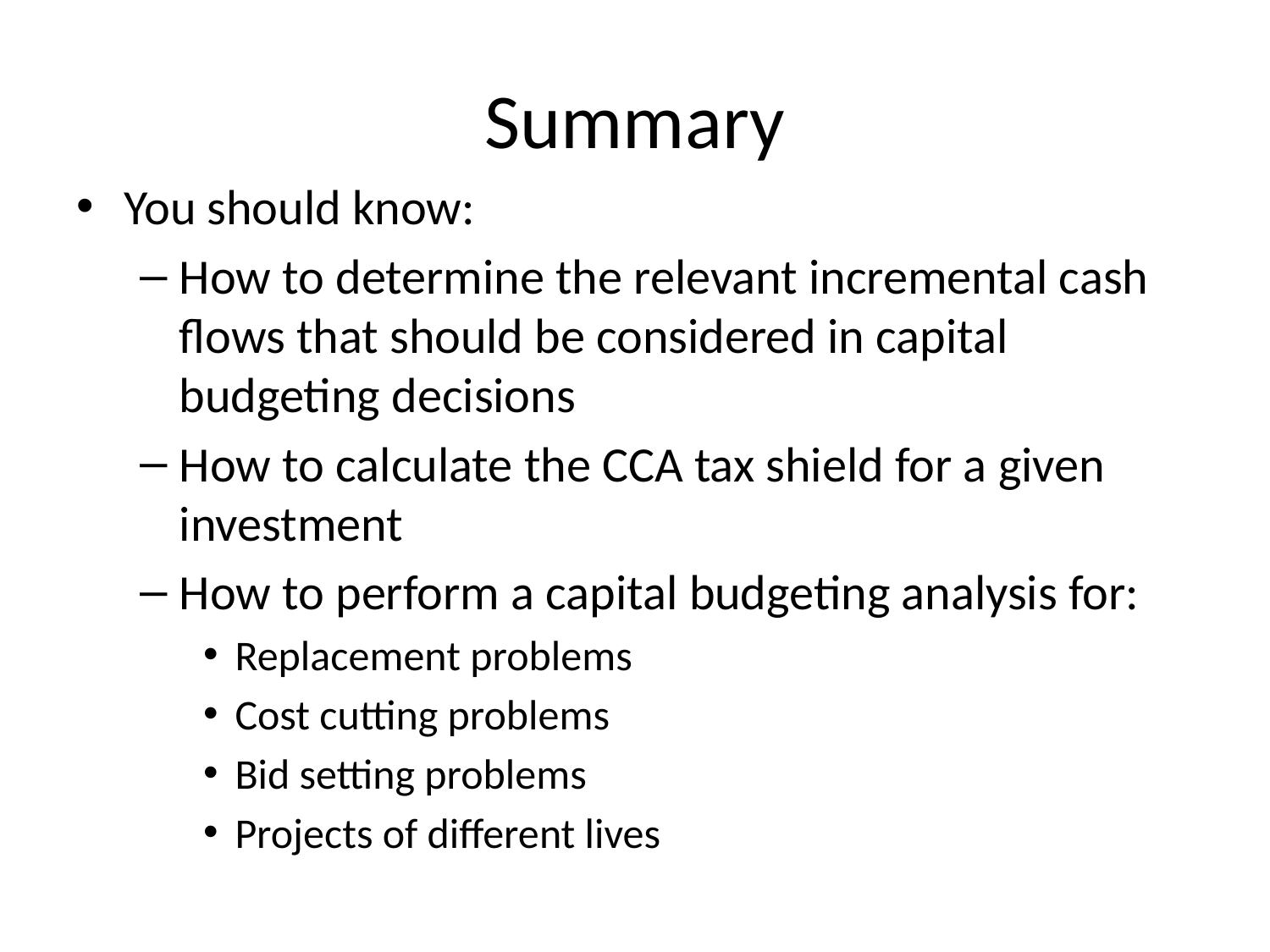

# Summary
You should know:
How to determine the relevant incremental cash flows that should be considered in capital budgeting decisions
How to calculate the CCA tax shield for a given investment
How to perform a capital budgeting analysis for:
Replacement problems
Cost cutting problems
Bid setting problems
Projects of different lives